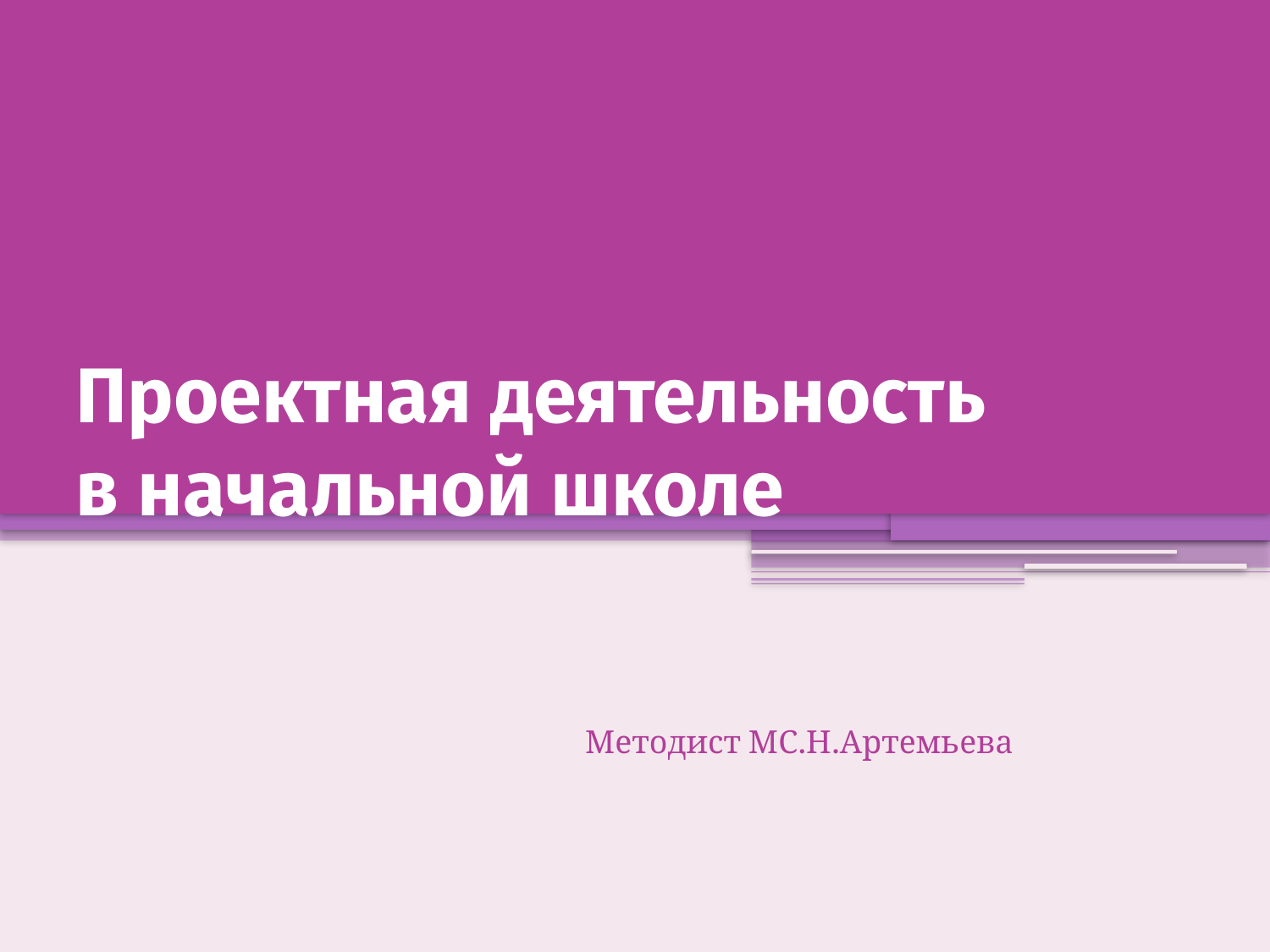

# Проектная деятельность в начальной школе
                                                 Методист МС.Н.Артемьева